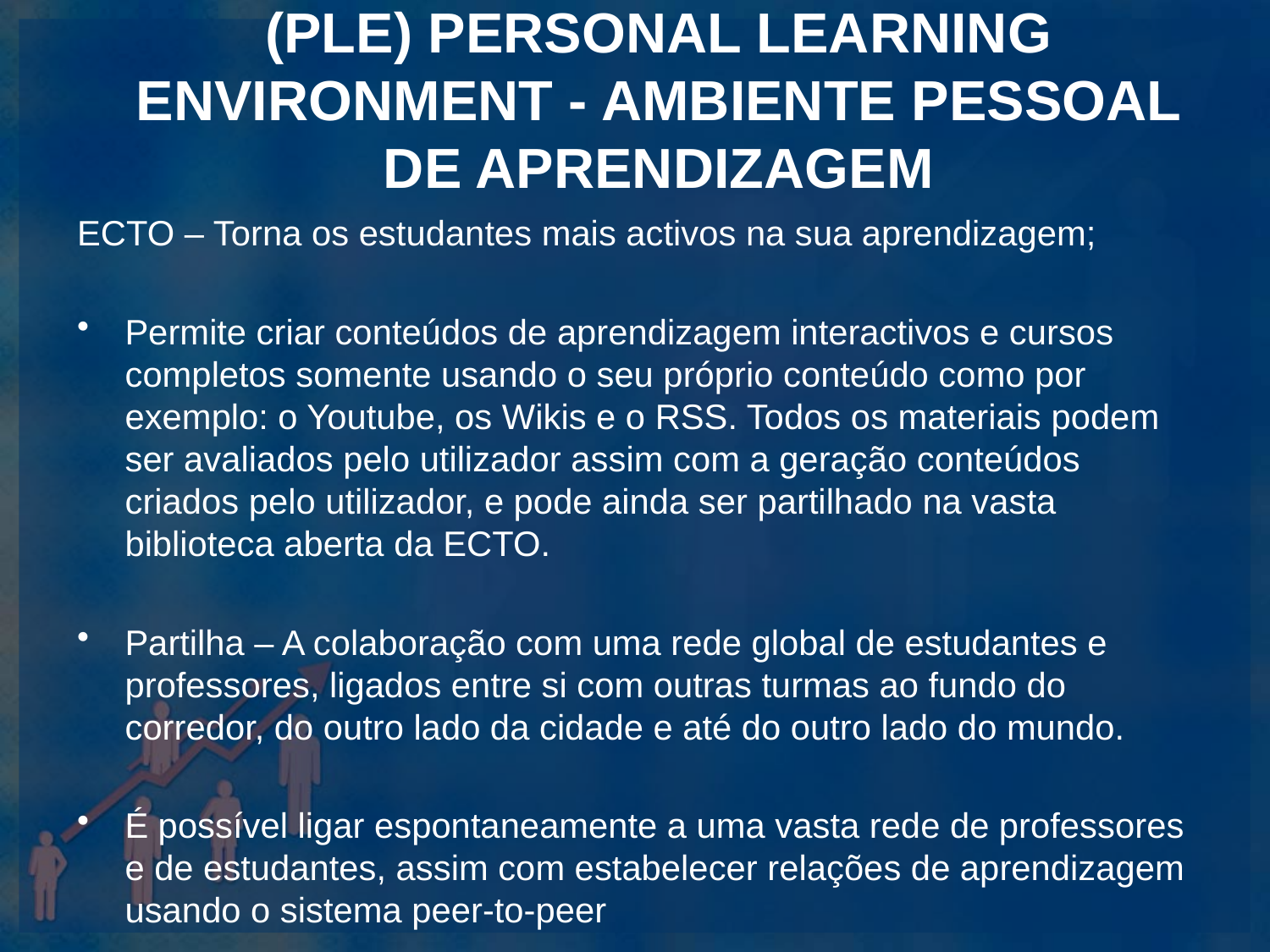

# (PLE) Personal Learning Environment - Ambiente Pessoal de Aprendizagem
ECTO – Torna os estudantes mais activos na sua aprendizagem;

Permite criar conteúdos de aprendizagem interactivos e cursos completos somente usando o seu próprio conteúdo como por exemplo: o Youtube, os Wikis e o RSS. Todos os materiais podem ser avaliados pelo utilizador assim com a geração conteúdos criados pelo utilizador, e pode ainda ser partilhado na vasta biblioteca aberta da ECTO.

Partilha – A colaboração com uma rede global de estudantes e professores, ligados entre si com outras turmas ao fundo do corredor, do outro lado da cidade e até do outro lado do mundo.

É possível ligar espontaneamente a uma vasta rede de professores e de estudantes, assim com estabelecer relações de aprendizagem usando o sistema peer-to-peer